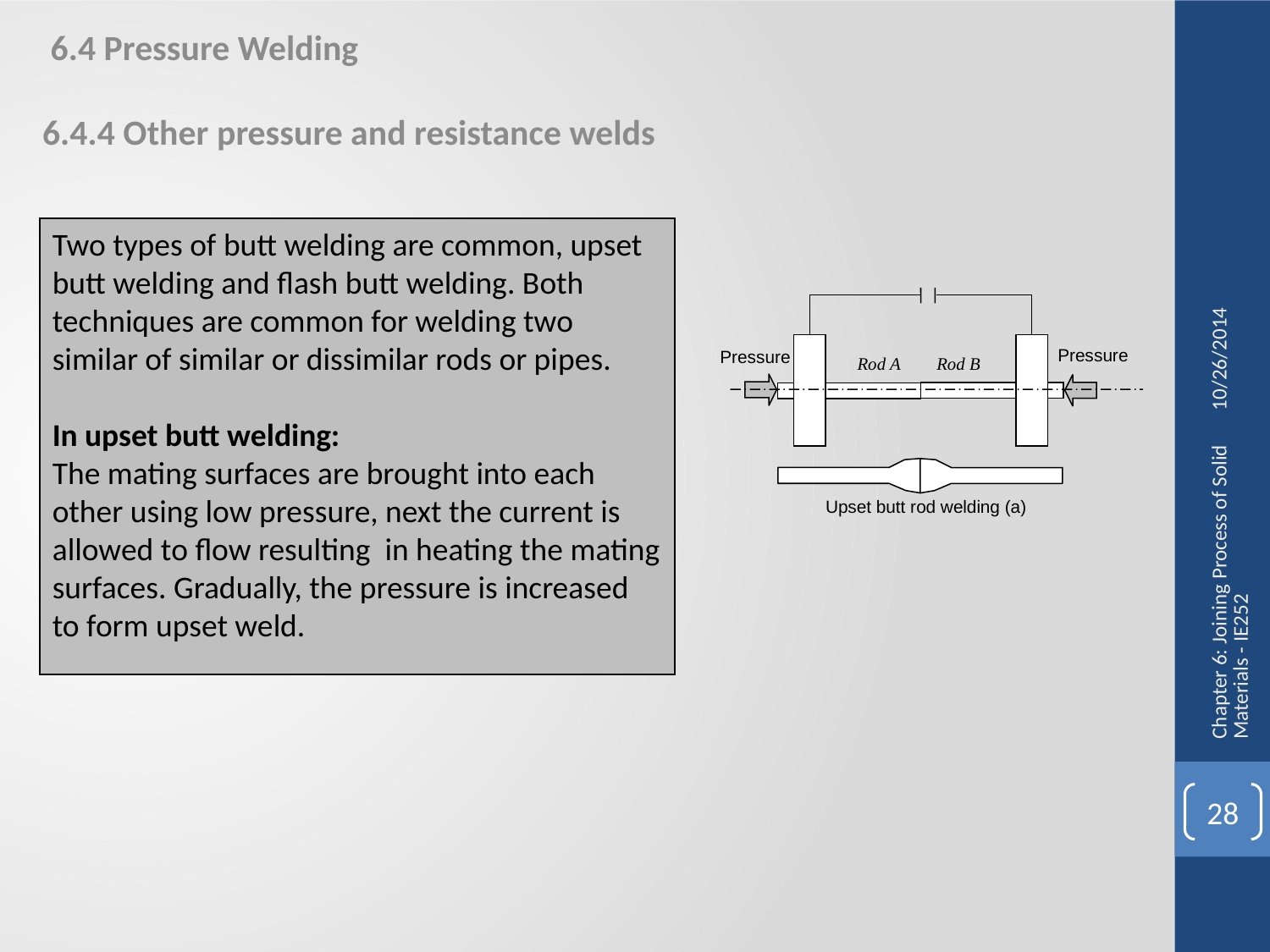

6.4 Pressure Welding

6.4.4 Other pressure and resistance welds
Two types of butt welding are common, upset butt welding and flash butt welding. Both techniques are common for welding two similar of similar or dissimilar rods or pipes.

In upset butt welding:
The mating surfaces are brought into each other using low pressure, next the current is allowed to flow resulting  in heating the mating surfaces. Gradually, the pressure is increased to form upset weld.

10/26/2014

Pressure

Pressure

Rod A

Rod B

(a) Upset butt rod welding

Chapter 6: Joining Process of Solid Materials - IE252
28